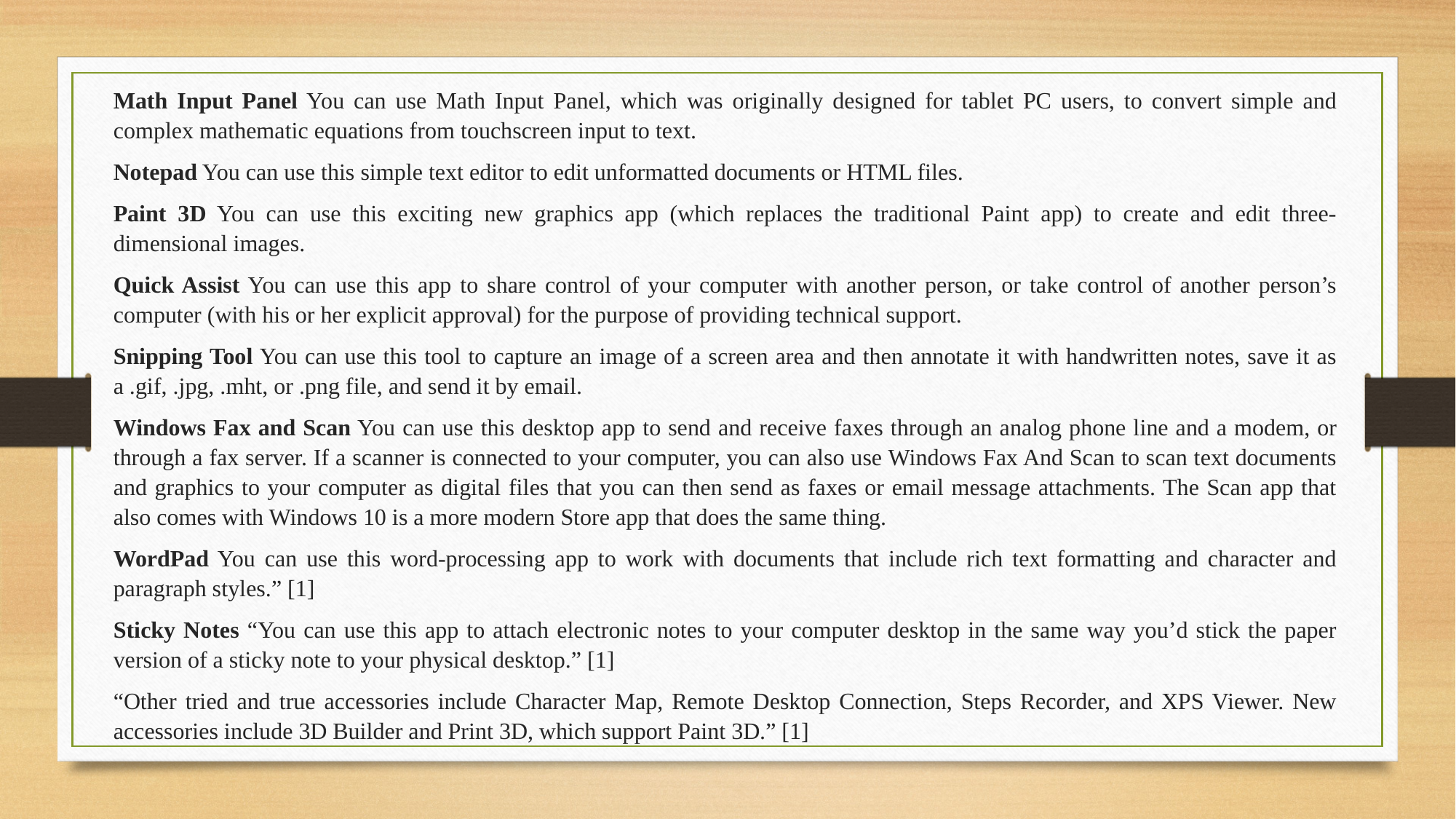

Math Input Panel You can use Math Input Panel, which was originally designed for tablet PC users, to convert simple and complex mathematic equations from touchscreen input to text.
Notepad You can use this simple text editor to edit unformatted documents or HTML files.
Paint 3D You can use this exciting new graphics app (which replaces the traditional Paint app) to create and edit three-dimensional images.
Quick Assist You can use this app to share control of your computer with another person, or take control of another person’s computer (with his or her explicit approval) for the purpose of providing technical support.
Snipping Tool You can use this tool to capture an image of a screen area and then annotate it with handwritten notes, save it as a .gif, .jpg, .mht, or .png file, and send it by email.
Windows Fax and Scan You can use this desktop app to send and receive faxes through an analog phone line and a modem, or through a fax server. If a scanner is connected to your computer, you can also use Windows Fax And Scan to scan text documents and graphics to your computer as digital files that you can then send as faxes or email message attachments. The Scan app that also comes with Windows 10 is a more modern Store app that does the same thing.
WordPad You can use this word-processing app to work with documents that include rich text formatting and character and paragraph styles.” [1]
Sticky Notes “You can use this app to attach electronic notes to your computer desktop in the same way you’d stick the paper version of a sticky note to your physical desktop.” [1]
“Other tried and true accessories include Character Map, Remote Desktop Connection, Steps Recorder, and XPS Viewer. New accessories include 3D Builder and Print 3D, which support Paint 3D.” [1]